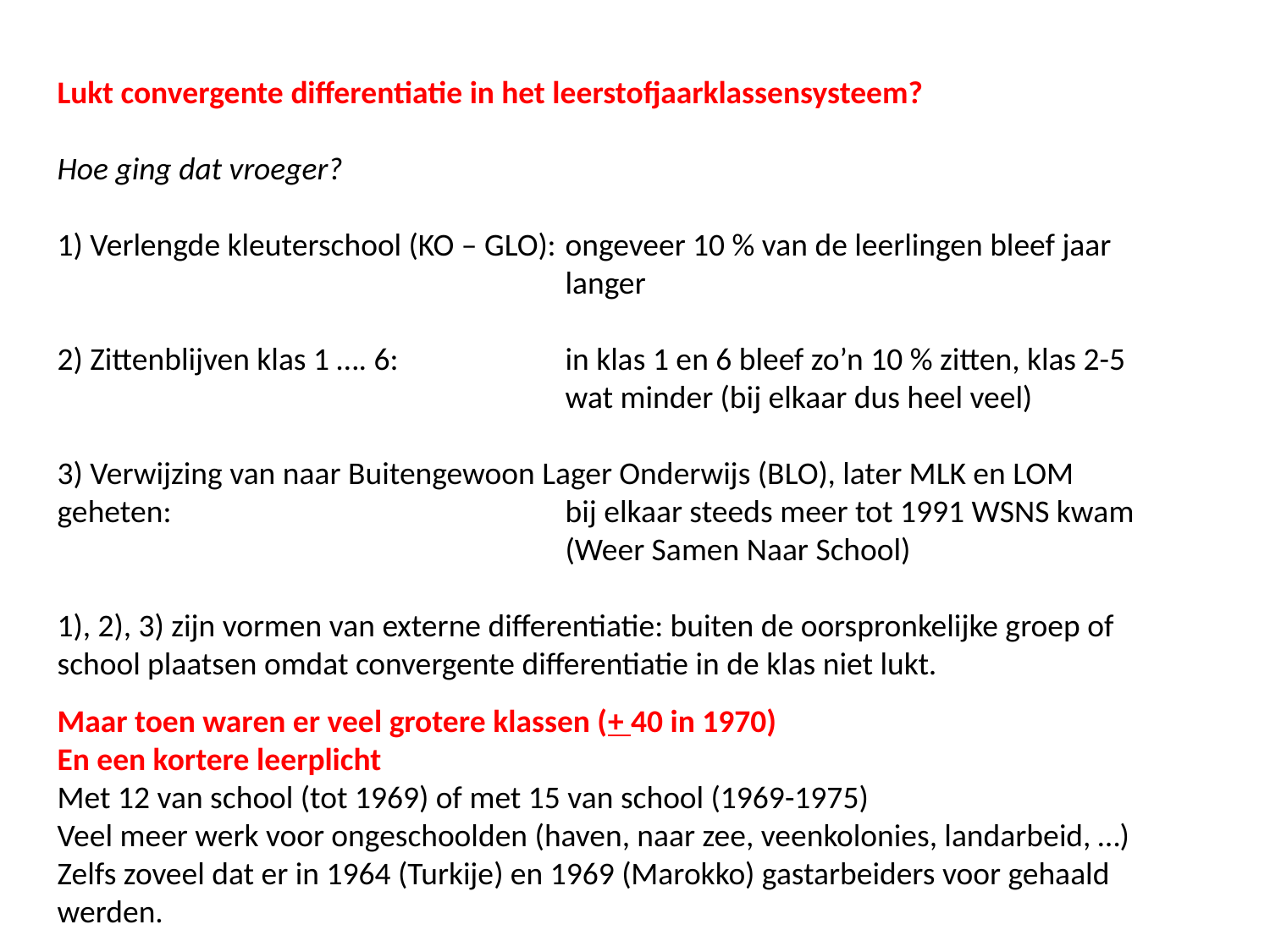

Lukt convergente differentiatie in het leerstofjaarklassensysteem?

Hoe ging dat vroeger?

1) Verlengde kleuterschool (KO – GLO): 	ongeveer 10 % van de leerlingen bleef jaar 				langer

2) Zittenblijven klas 1 …. 6:		in klas 1 en 6 bleef zo’n 10 % zitten, klas 2-5 				wat minder (bij elkaar dus heel veel)

3) Verwijzing van naar Buitengewoon Lager Onderwijs (BLO), later MLK en LOM geheten:				bij elkaar steeds meer tot 1991 WSNS kwam 				(Weer Samen Naar School)

1), 2), 3) zijn vormen van externe differentiatie: buiten de oorspronkelijke groep of school plaatsen omdat convergente differentiatie in de klas niet lukt.
Maar toen waren er veel grotere klassen (+ 40 in 1970)
En een kortere leerplicht
Met 12 van school (tot 1969) of met 15 van school (1969-1975)
Veel meer werk voor ongeschoolden (haven, naar zee, veenkolonies, landarbeid, …)
Zelfs zoveel dat er in 1964 (Turkije) en 1969 (Marokko) gastarbeiders voor gehaald werden.